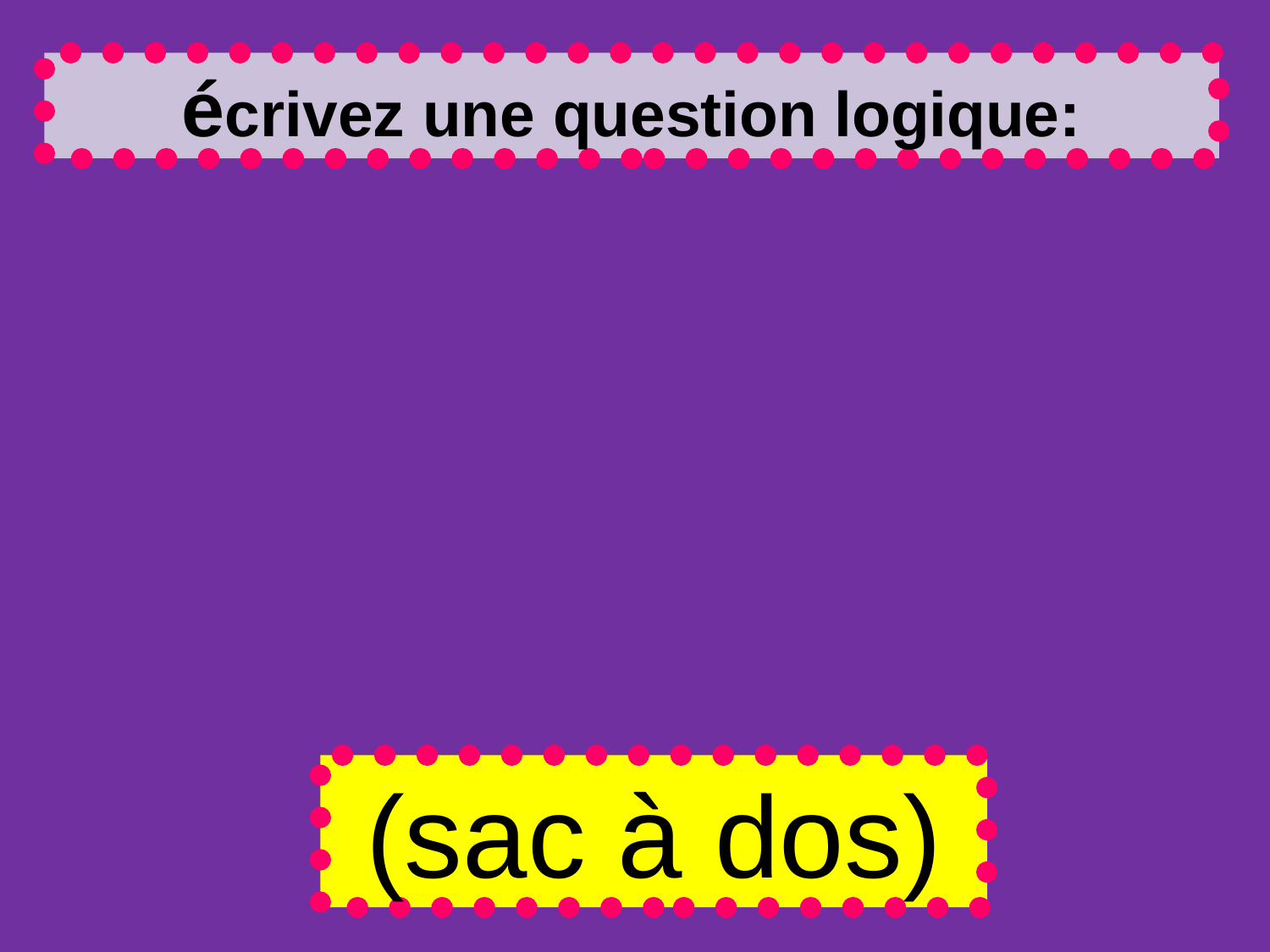

écrivez une question logique:
(sac à dos)